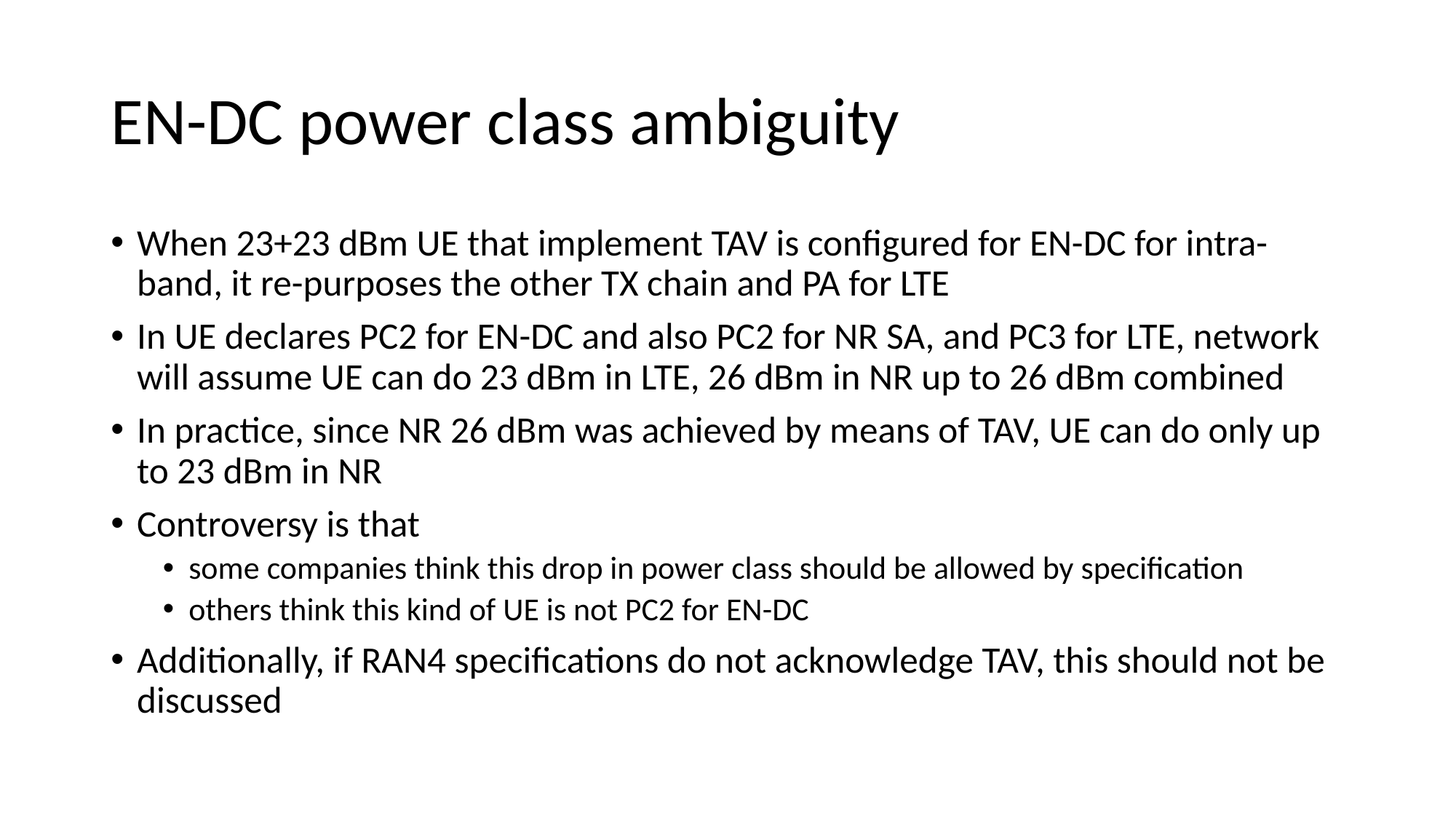

# EN-DC power class ambiguity
When 23+23 dBm UE that implement TAV is configured for EN-DC for intra-band, it re-purposes the other TX chain and PA for LTE
In UE declares PC2 for EN-DC and also PC2 for NR SA, and PC3 for LTE, network will assume UE can do 23 dBm in LTE, 26 dBm in NR up to 26 dBm combined
In practice, since NR 26 dBm was achieved by means of TAV, UE can do only up to 23 dBm in NR
Controversy is that
some companies think this drop in power class should be allowed by specification
others think this kind of UE is not PC2 for EN-DC
Additionally, if RAN4 specifications do not acknowledge TAV, this should not be discussed